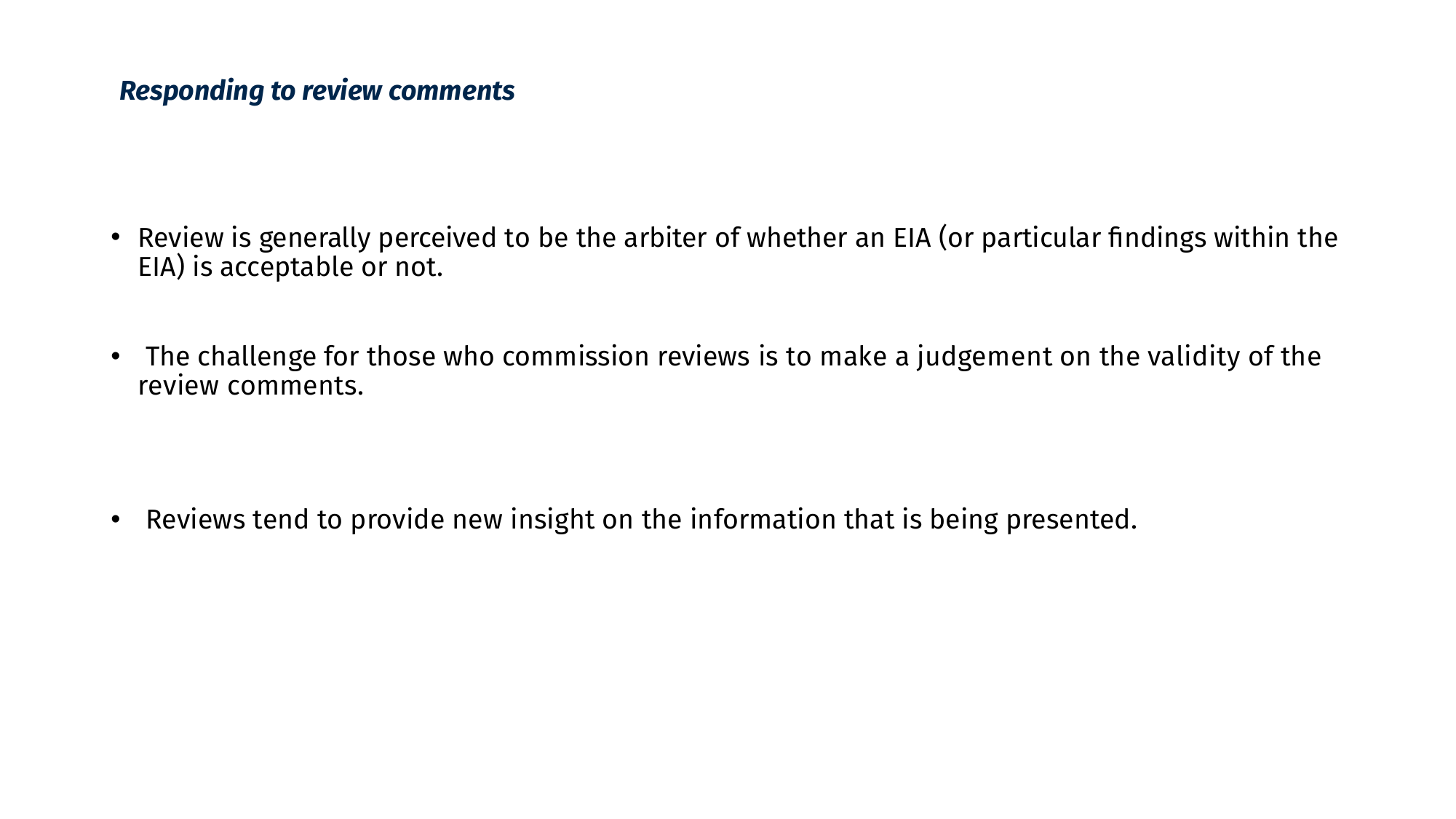

# Responding to review comments
Review is generally perceived to be the arbiter of whether an EIA (or particular findings within the EIA) is acceptable or not.

 The challenge for those who commission reviews is to make a judgement on the validity of the review comments.

 Reviews tend to provide new insight on the information that is being presented.